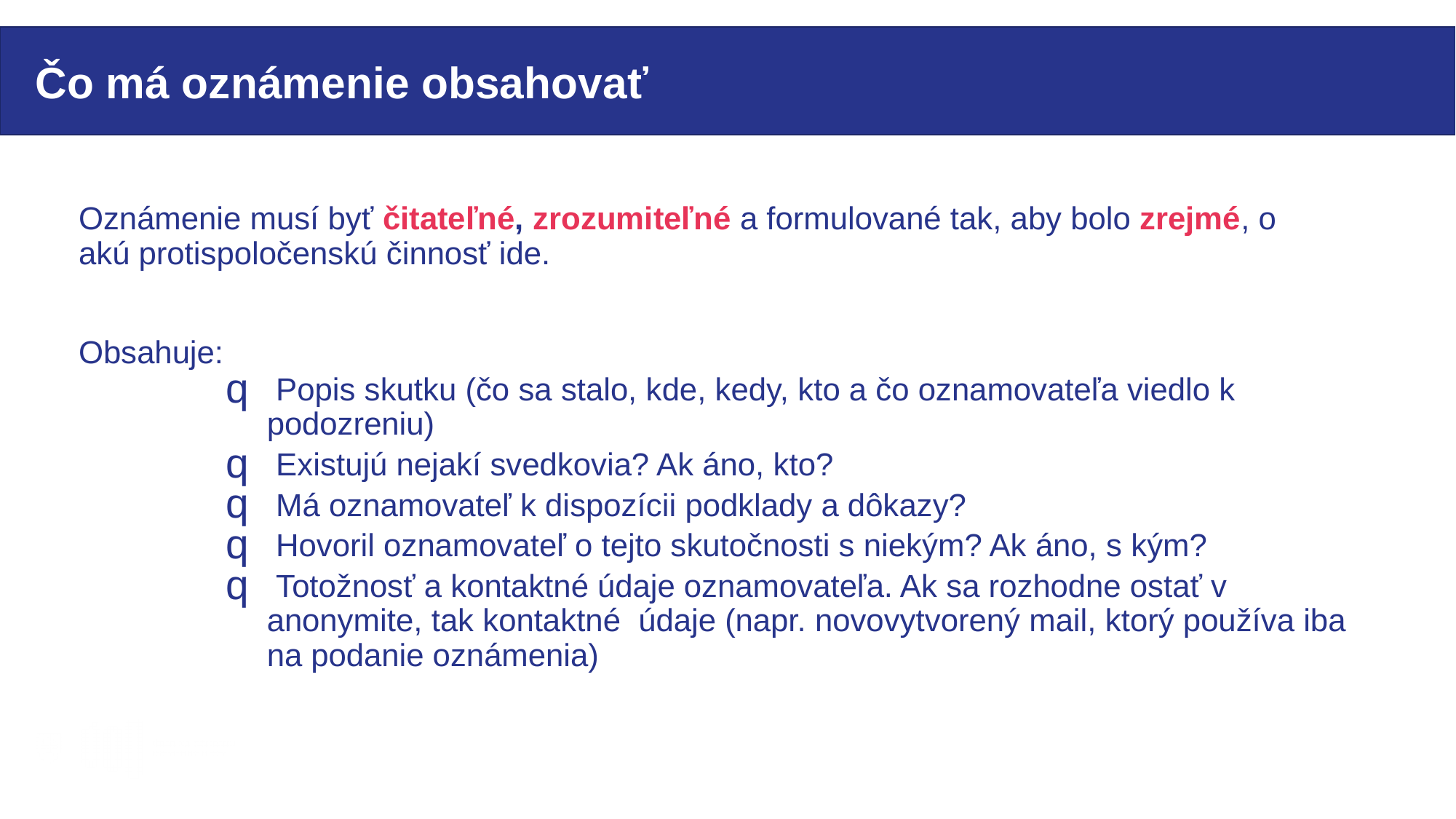

# Čo má oznámenie obsahovať
Oznámenie musí byť čitateľné, zrozumiteľné a formulované tak, aby bolo zrejmé, o akú protispoločenskú činnosť ide.

Obsahuje:
 Popis skutku (čo sa stalo, kde, kedy, kto a čo oznamovateľa viedlo k podozreniu)
 Existujú nejakí svedkovia? Ak áno, kto?
 Má oznamovateľ k dispozícii podklady a dôkazy?
 Hovoril oznamovateľ o tejto skutočnosti s niekým? Ak áno, s kým?
 Totožnosť a kontaktné údaje oznamovateľa. Ak sa rozhodne ostať v anonymite, tak kontaktné  údaje (napr. novovytvorený mail, ktorý používa iba na podanie oznámenia)